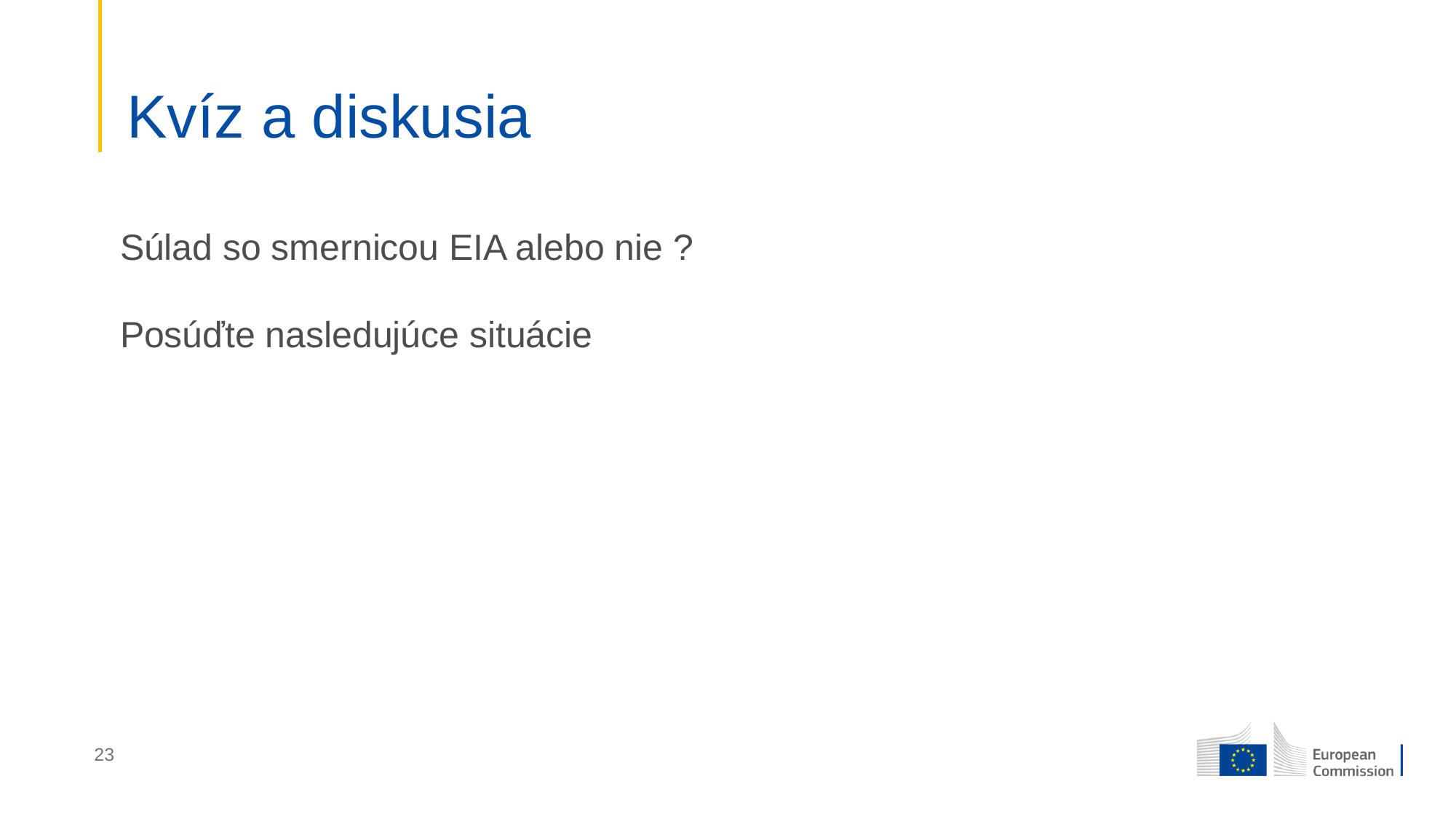

# Kvíz a diskusia
Súlad so smernicou EIA alebo nie ?

Posúďte nasledujúce situácie

23